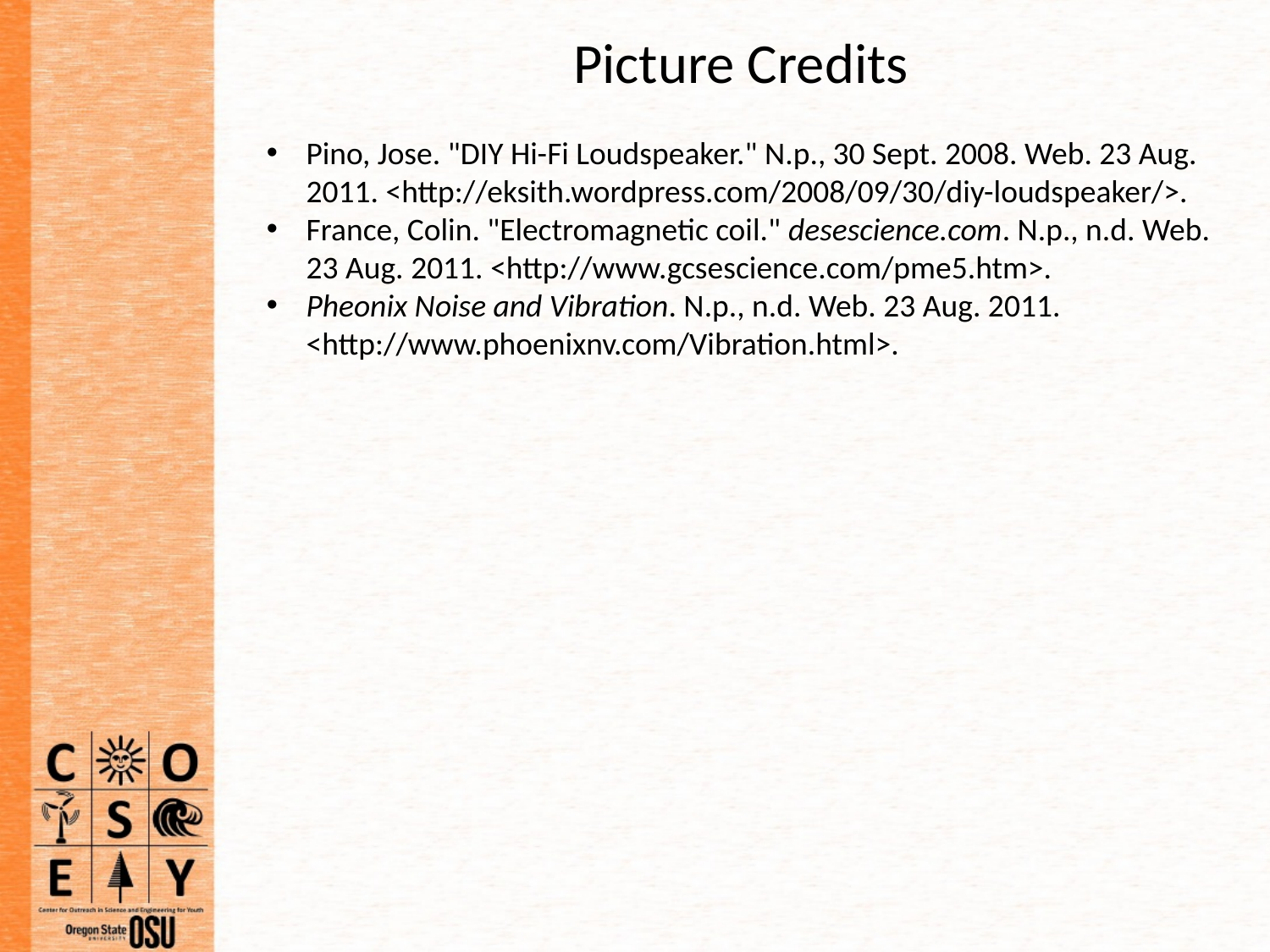

Picture Credits
Pino, Jose. "DIY Hi-Fi Loudspeaker." N.p., 30 Sept. 2008. Web. 23 Aug. 2011. <http://eksith.wordpress.com/2008/09/30/diy-loudspeaker/>.
France, Colin. "Electromagnetic coil." desescience.com. N.p., n.d. Web. 23 Aug. 2011. <http://www.gcsescience.com/pme5.htm>.
Pheonix Noise and Vibration. N.p., n.d. Web. 23 Aug. 2011. <http://www.phoenixnv.com/Vibration.html>.